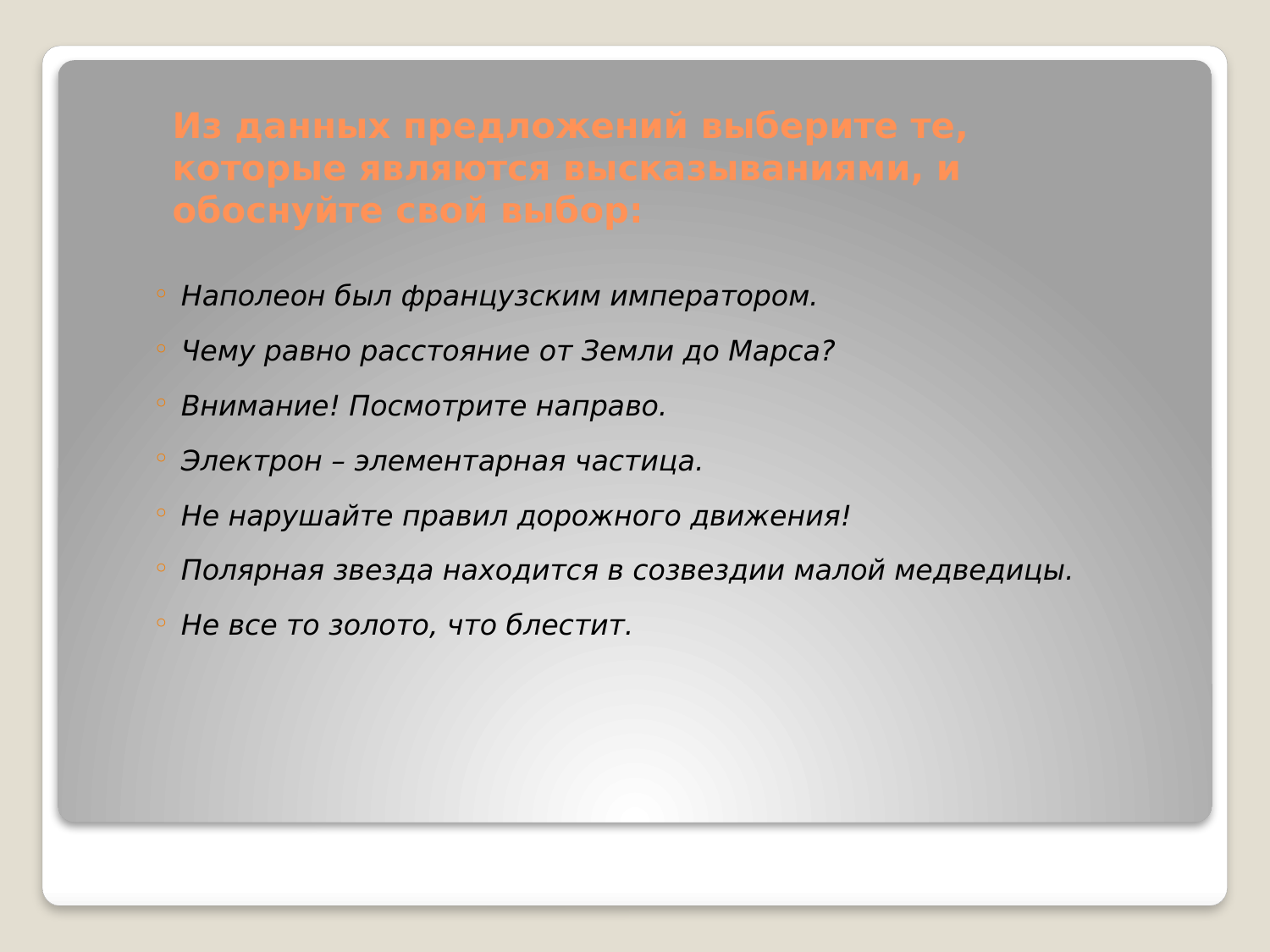

Из данных предложений выберите те, которые являются высказываниями, и обоснуйте свой выбор:
Наполеон был французским императором.
Чему равно расстояние от Земли до Марса?
Внимание! Посмотрите направо.
Электрон – элементарная частица.
Не нарушайте правил дорожного движения!
Полярная звезда находится в созвездии малой медведицы.
Не все то золото, что блестит.